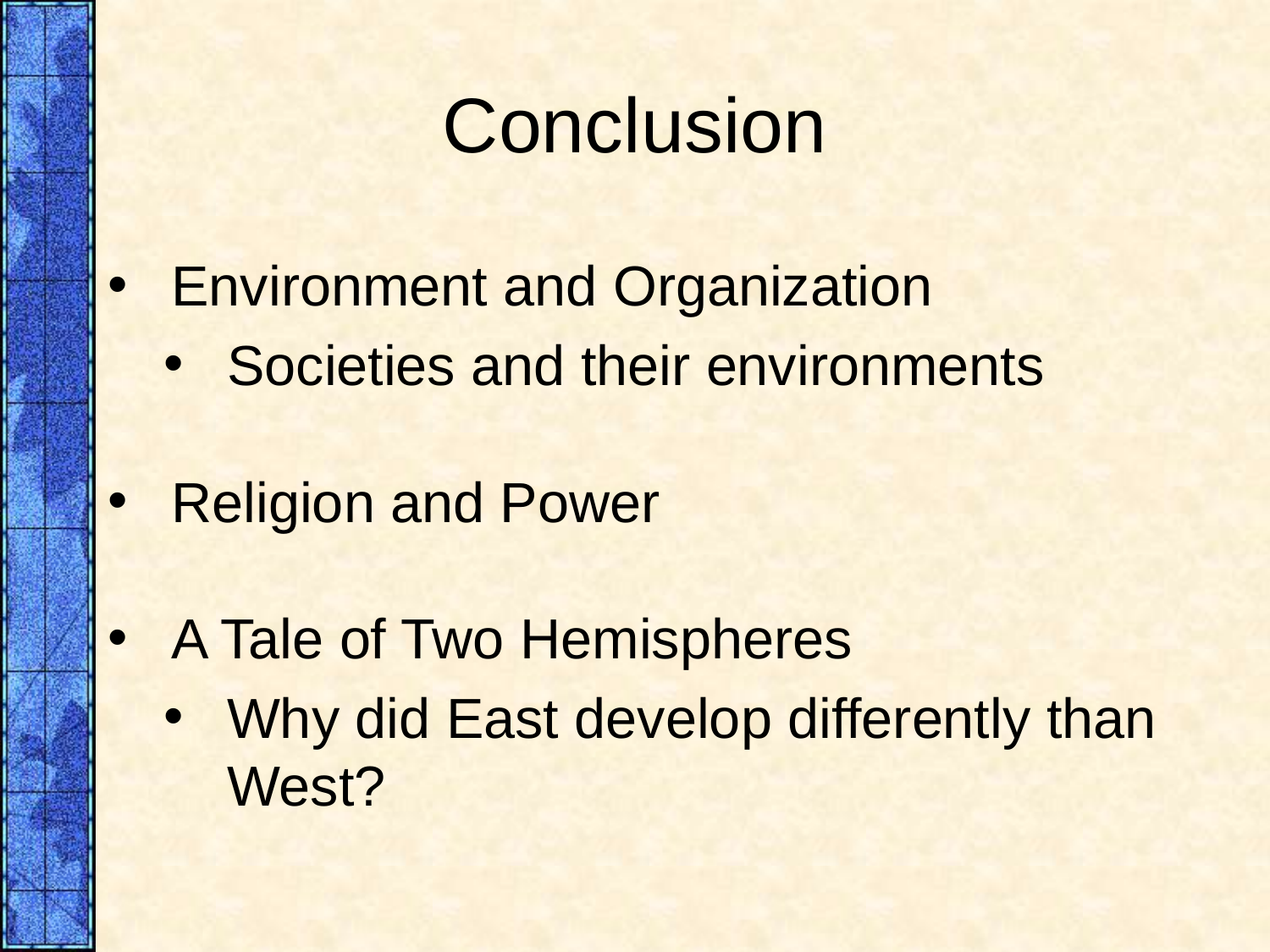

# Conclusion
Environment and Organization
Societies and their environments
Religion and Power
A Tale of Two Hemispheres
Why did East develop differently than West?